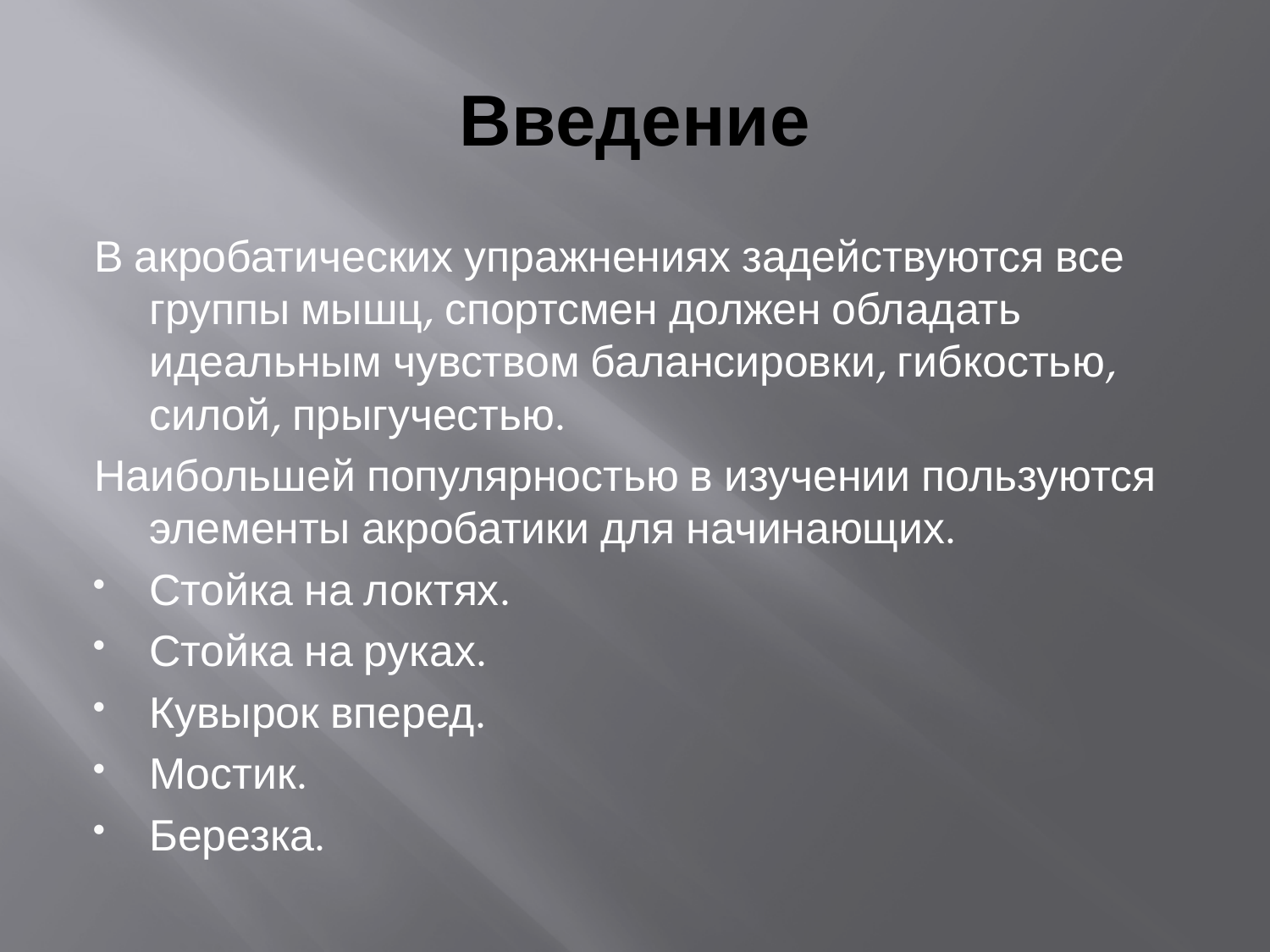

# Введение
В акробатических упражнениях задействуются все группы мышц, спортсмен должен обладать идеальным чувством балансировки, гибкостью, силой, прыгучестью.
Наибольшей популярностью в изучении пользуются элементы акробатики для начинающих.
Стойка на локтях.
Стойка на руках.
Кувырок вперед.
Мостик.
Березка.